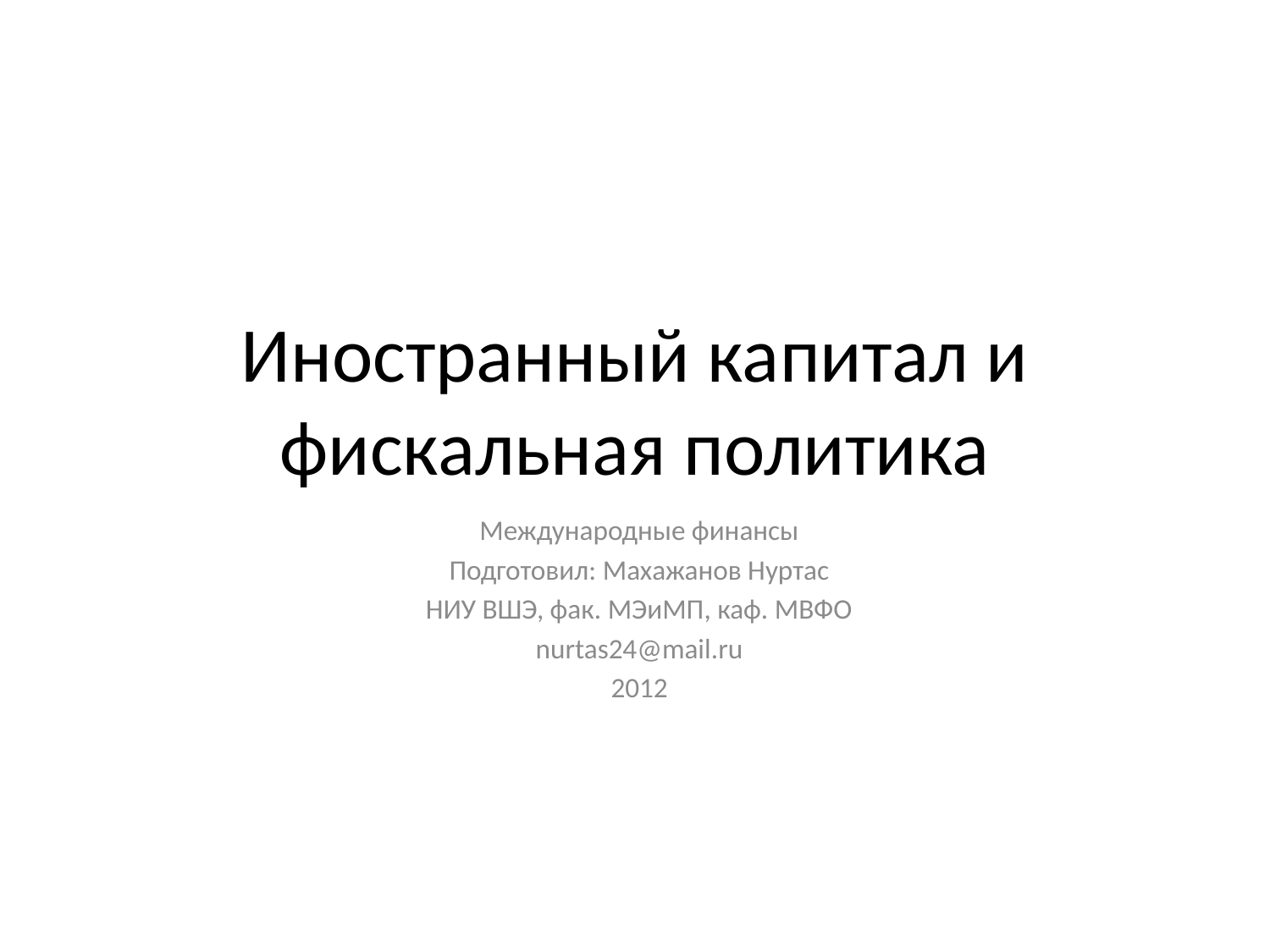

# Иностранный капитал и фискальная политика
Международные финансы
Подготовил: Махажанов Нуртас
НИУ ВШЭ, фак. МЭиМП, каф. МВФО
nurtas24@mail.ru
2012